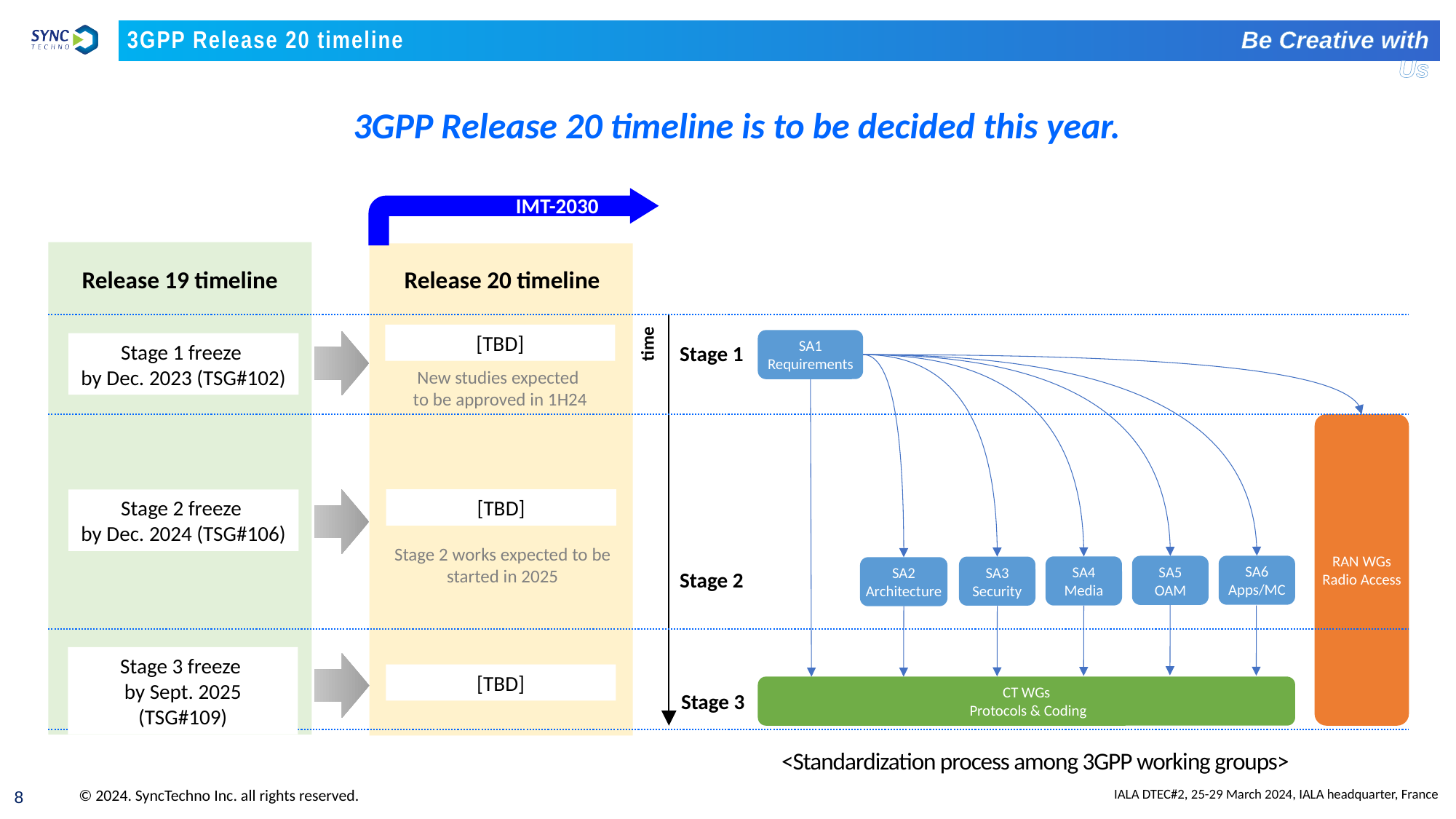

3GPP Release 20 timeline
3GPP Release 20 timeline is to be decided this year.
IMT-2030

Release 19 timeline
Release 20 timeline
time
SA1
Requirements
Stage 1
RAN WGs
Radio Access
SA6
Apps/MC
SA5
OAM
SA4
Media
SA3
Security
SA2
Architecture
Stage 2
CT WGs
 Protocols & Coding
Stage 3
[TBD]

Stage 1 freeze
by Dec. 2023 (TSG#102)
New studies expected
to be approved in 1H24
[TBD]
Stage 2 freeze
by Dec. 2024 (TSG#106)

Stage 2 works expected to be started in 2025
Stage 3 freeze
by Sept. 2025 (TSG#109)

[TBD]
<Standardization process among 3GPP working groups>